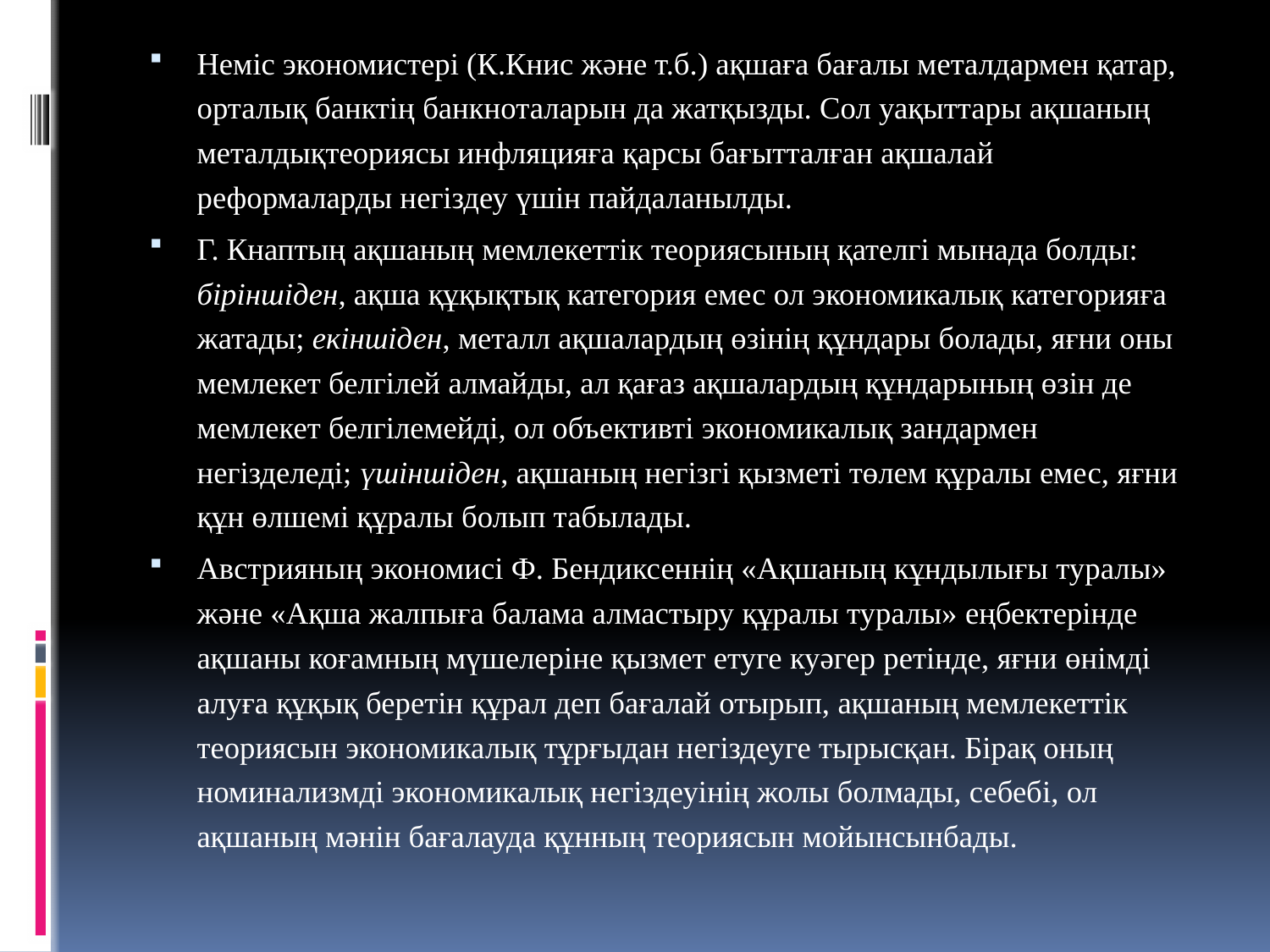

Неміс экономистері (К.Книс және т.б.) ақшаға бағалы металдармен қатар, орталық банктің банкноталарын да жатқызды. Сол уақыттары ақшаның металдықтеориясы инфляцияға қарсы бағытталған ақшалай реформаларды негіздеу үшін пайдаланылды.
Г. Кнаптың ақшаның мемлекеттік теориясының қателгі мынада болды: біріншіден, ақша құқықтық категория емес ол экономикалық категорияға жатады; екіншіден, металл ақшалардың өзінің құндары болады, яғни оны мемлекет белгілей алмайды, ал қағаз ақшалардың құндарының өзін де мемлекет белгілемейді, ол объективті экономикалық зандармен негізделеді; үшіншіден, ақшаның негізгі қызметі төлем құралы емес, яғни құн өлшемі құралы болып табылады.
Австрияның экономисі Ф. Бендиксеннің «Ақшаның кұндылығы туралы» және «Ақша жалпыға балама алмастыру құралы туралы» еңбектерінде ақшаны коғамның мүшелеріне қызмет етуге куәгер ретінде, яғни өнімді алуға құқық беретін құрал деп бағалай отырып, ақшаның мемлекеттік теориясын экономикалық тұрғыдан негіздеуге тырысқан. Бірақ оның номинализмді экономикалық негіздеуінің жолы болмады, себебі, ол ақшаның мәнін бағалауда құнның теориясын мойынсынбады.